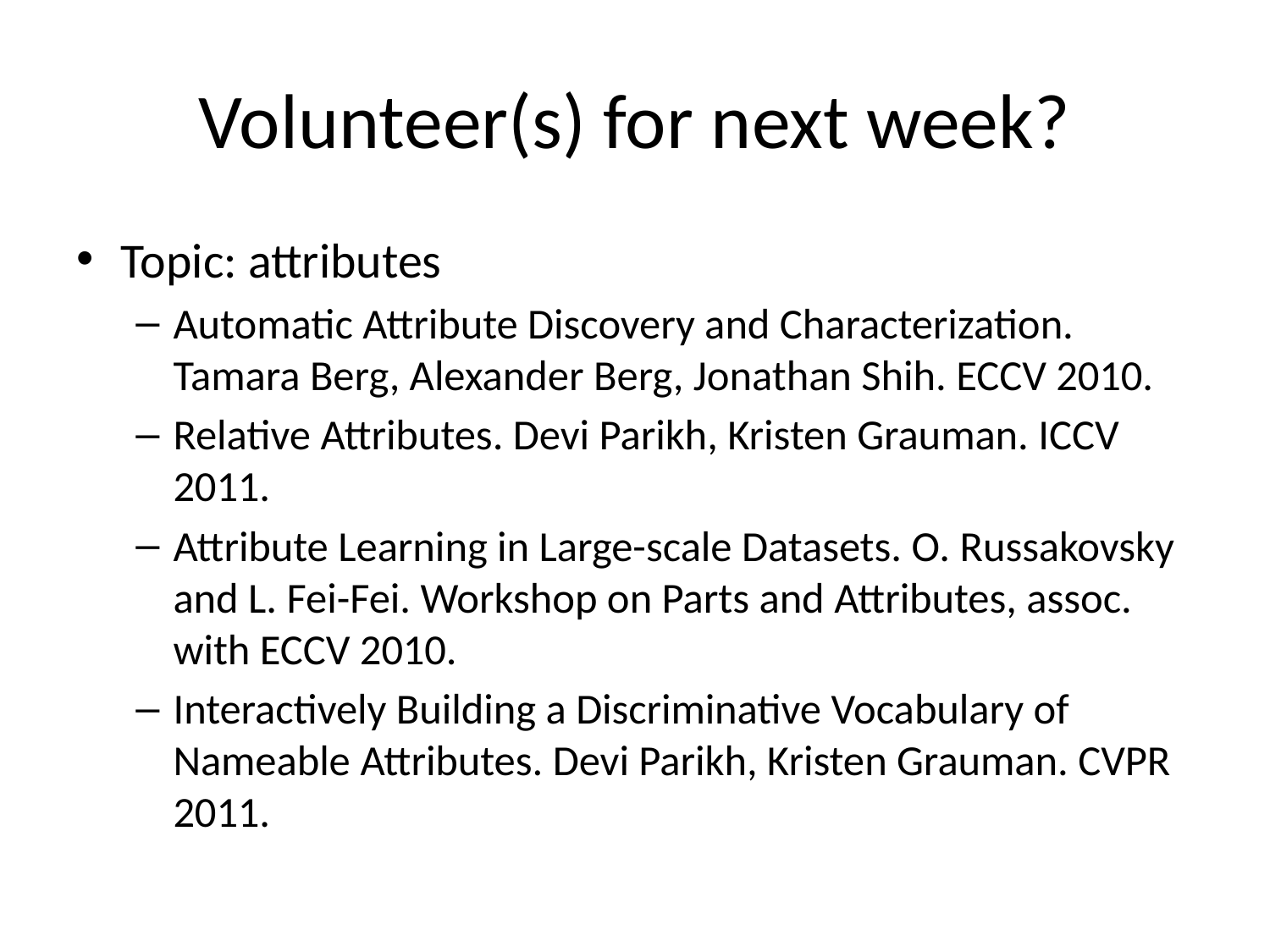

# Volunteer(s) for next week?
Topic: attributes
Automatic Attribute Discovery and Characterization. Tamara Berg, Alexander Berg, Jonathan Shih. ECCV 2010.
Relative Attributes. Devi Parikh, Kristen Grauman. ICCV 2011.
Attribute Learning in Large-scale Datasets. O. Russakovsky and L. Fei-Fei. Workshop on Parts and Attributes, assoc. with ECCV 2010.
Interactively Building a Discriminative Vocabulary of Nameable Attributes. Devi Parikh, Kristen Grauman. CVPR 2011.